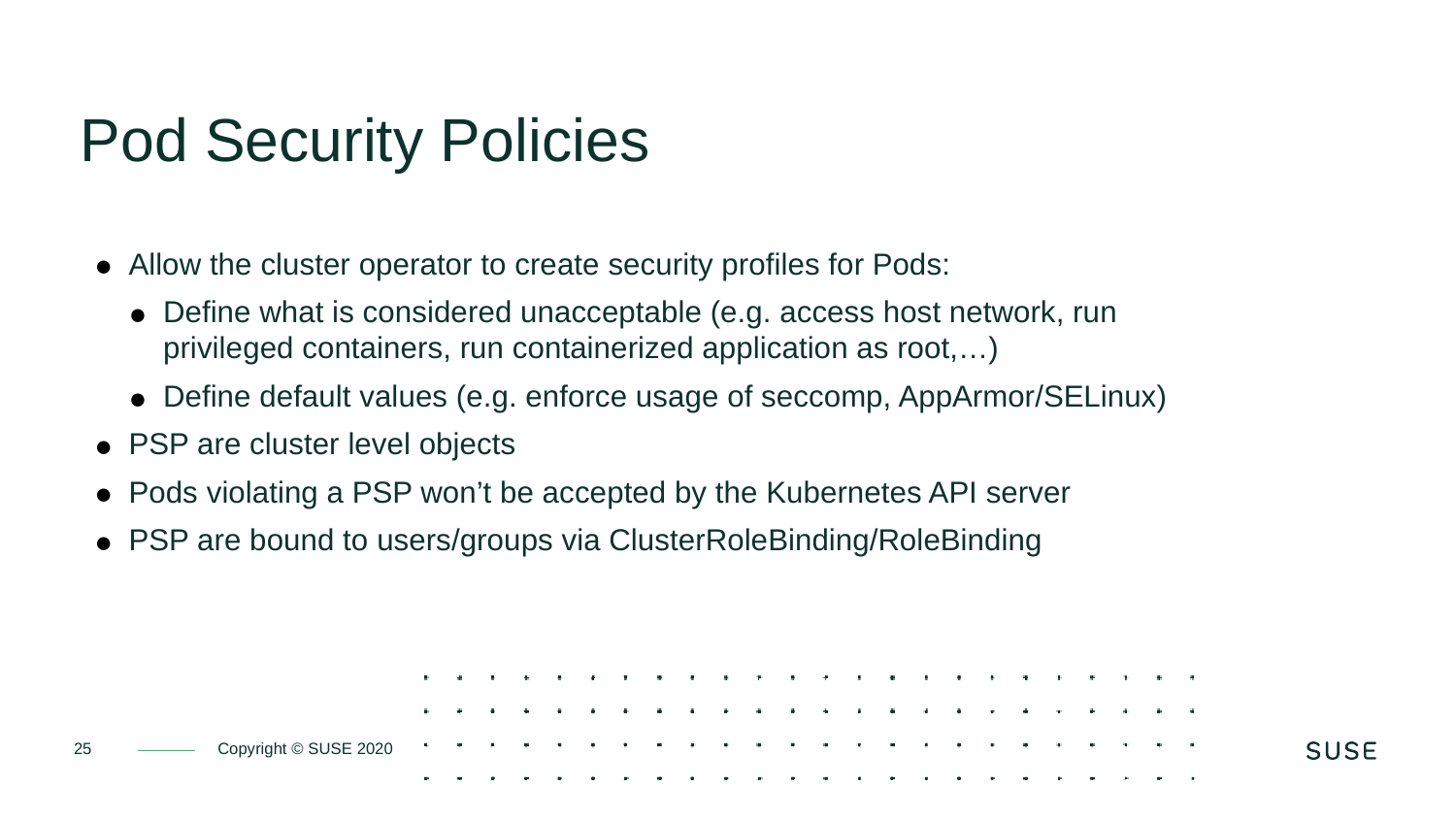

Pod Security Policies
Allow the cluster operator to create security profiles for Pods:
Define what is considered unacceptable (e.g. access host network, run privileged containers, run containerized application as root,…)
Define default values (e.g. enforce usage of seccomp, AppArmor/SELinux)
PSP are cluster level objects
Pods violating a PSP won’t be accepted by the Kubernetes API server
PSP are bound to users/groups via ClusterRoleBinding/RoleBinding